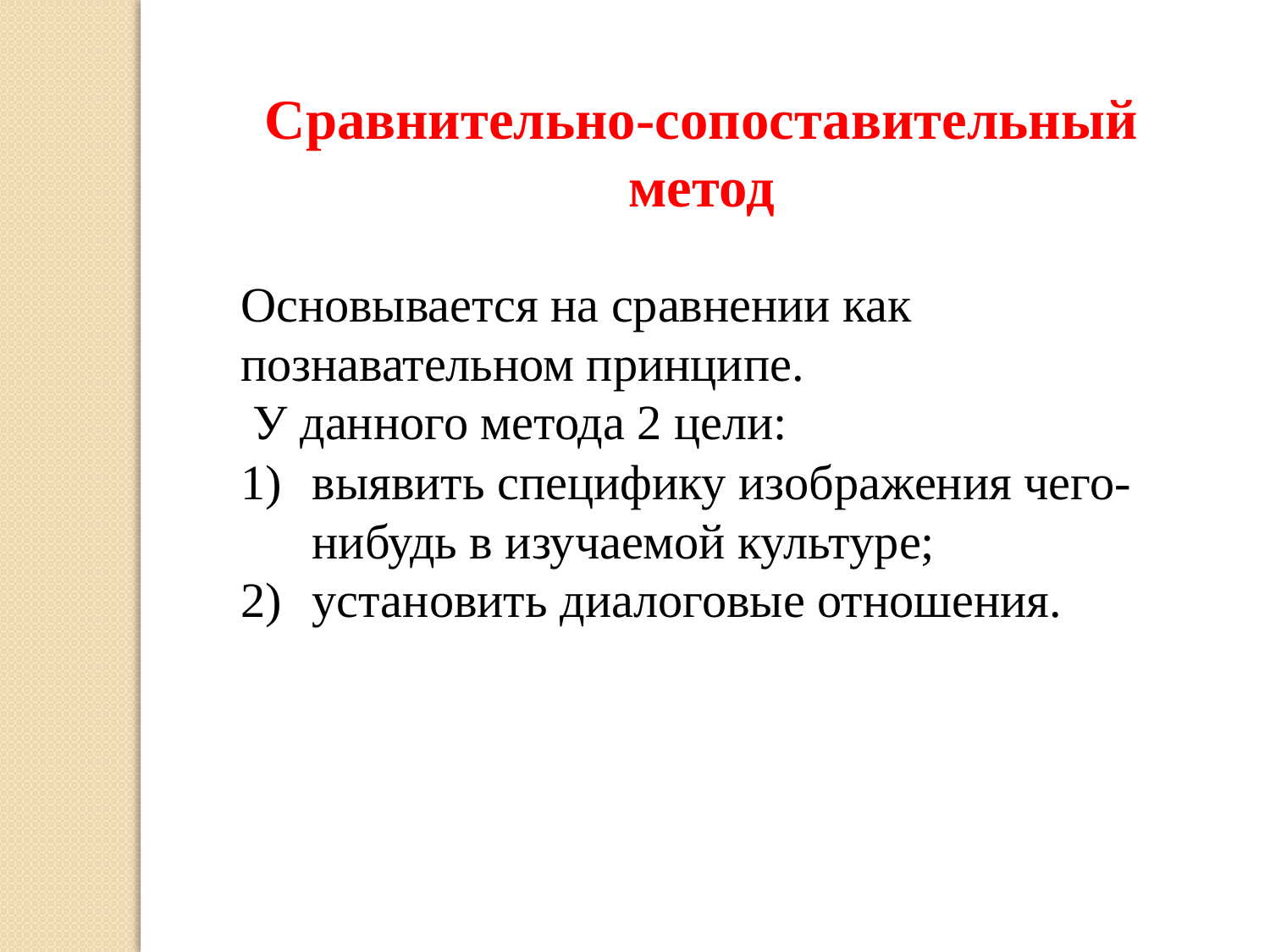

Сравнительно-сопоставительный метод
Основывается на сравнении как познавательном принципе.
 У данного метода 2 цели:
выявить специфику изображения чего-нибудь в изучаемой культуре;
установить диалоговые отношения.